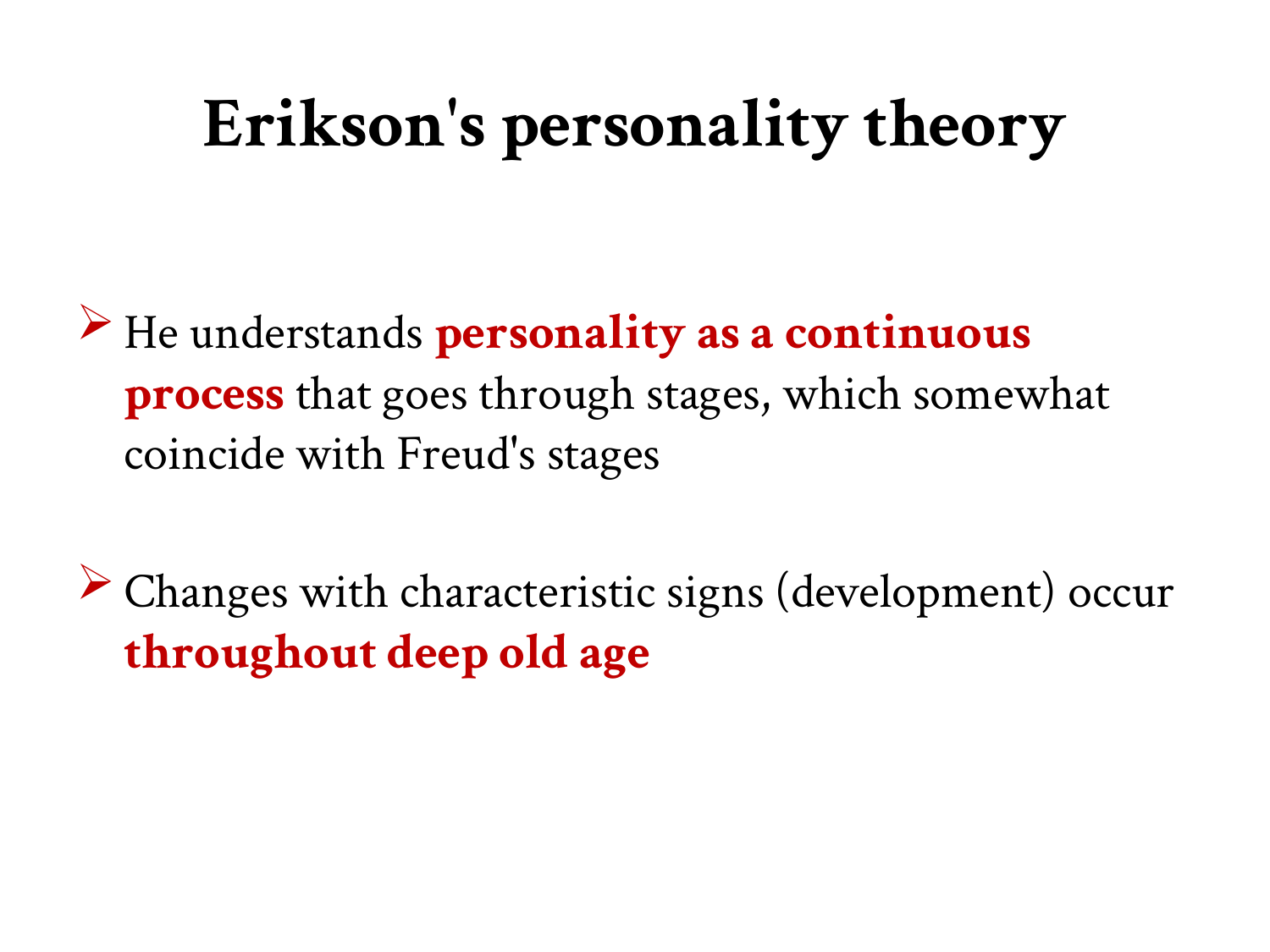

# Erikson's personality theory

He understands personality as a continuous process that goes through stages, which somewhat coincide with Freud's stages

Changes with characteristic signs (development) occur throughout deep old age